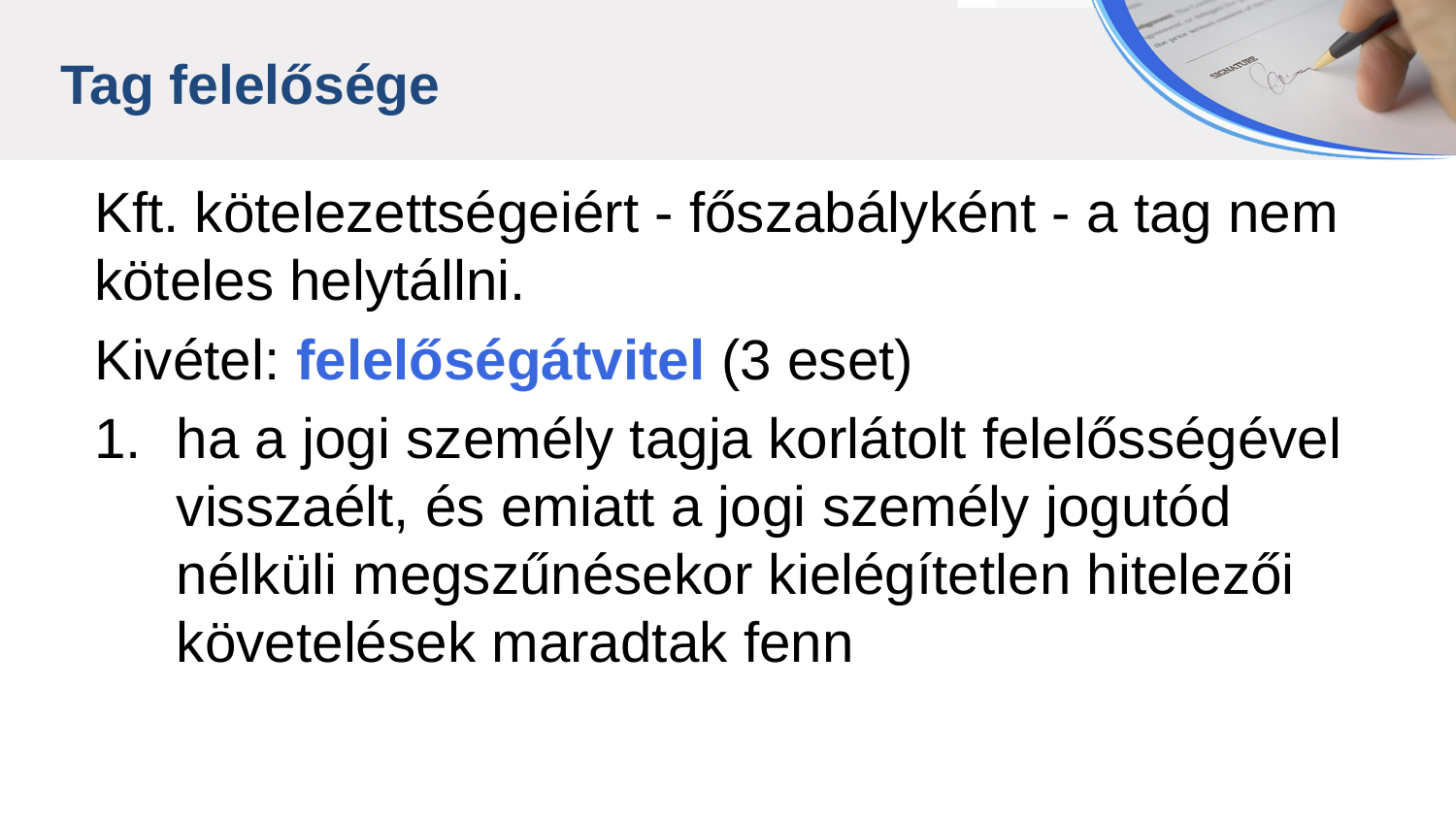

Tag felelősége
Kft. kötelezettségeiért - főszabályként - a tag nem köteles helytállni.
Kivétel: felelőségátvitel (3 eset)
ha a jogi személy tagja korlátolt felelősségével visszaélt, és emiatt a jogi személy jogutód nélküli megszűnésekor kielégítetlen hitelezői követelések maradtak fenn